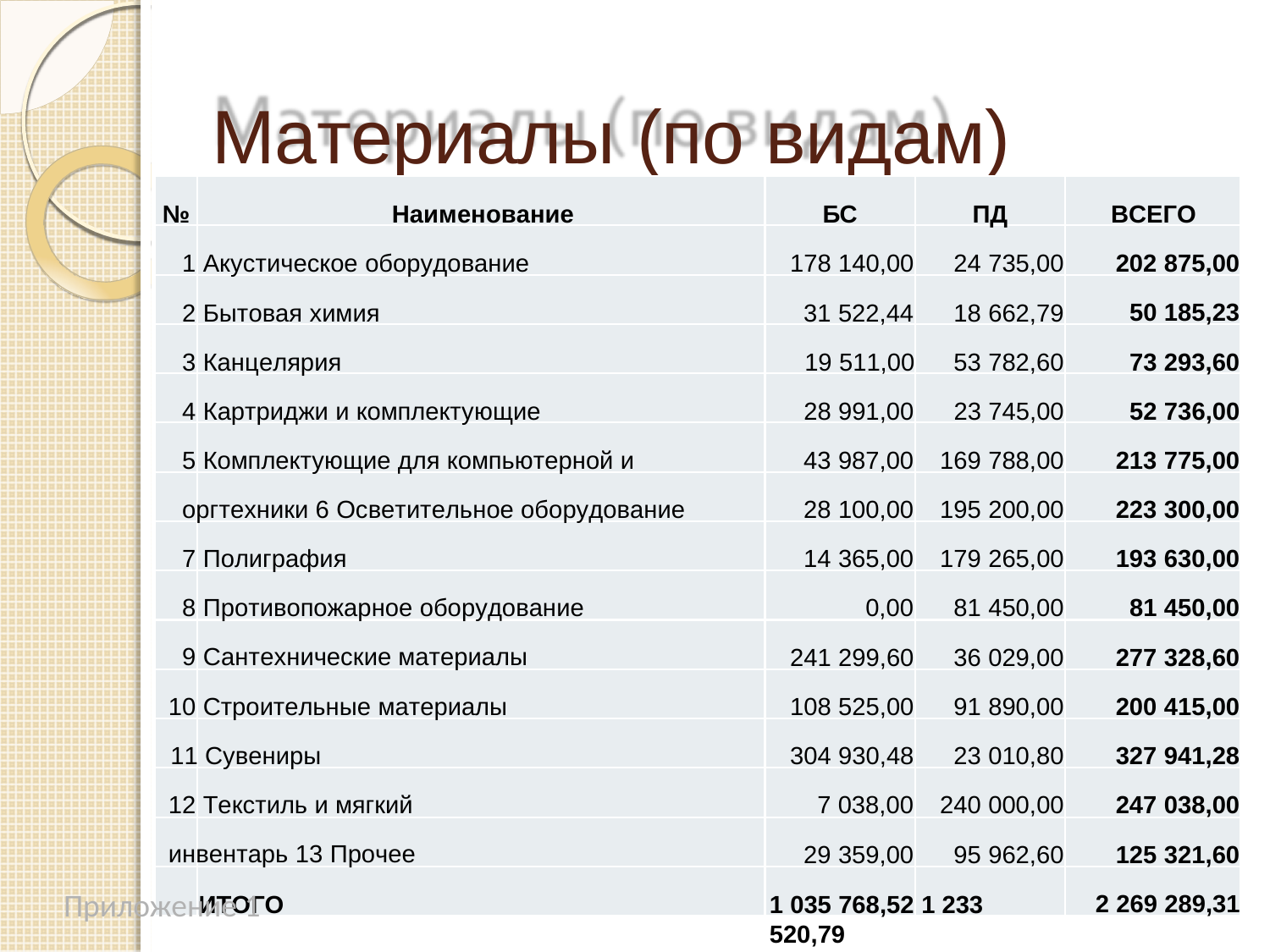

# Материалы (по видам)

№	Наименование
1 Акустическое оборудование
2 Бытовая химия
3 Канцелярия
4 Картриджи и комплектующие
5 Комплектующие для компьютерной и оргтехники 6 Осветительное оборудование
7 Полиграфия
8 Противопожарное оборудование
9 Сантехнические материалы
10 Строительные материалы
11 Сувениры
12 Текстиль и мягкий инвентарь 13 Прочее
БС
178 140,00
31 522,44
19 511,00
28 991,00
43 987,00
28 100,00
14 365,00
0,00
241 299,60
108 525,00
304 930,48
7 038,00
29 359,00
ПД
24 735,00
18 662,79
53 782,60
23 745,00
169 788,00
195 200,00
179 265,00
81 450,00
36 029,00
91 890,00
23 010,80
240 000,00
95 962,60
ВСЕГО
202 875,00
50 185,23
73 293,60
52 736,00
213 775,00
223 300,00
193 630,00
81 450,00
277 328,60
200 415,00
327 941,28
247 038,00
125 321,60
2 269 289,31

Приложение 1
ИТОГО
1 035 768,52 1 233 520,79